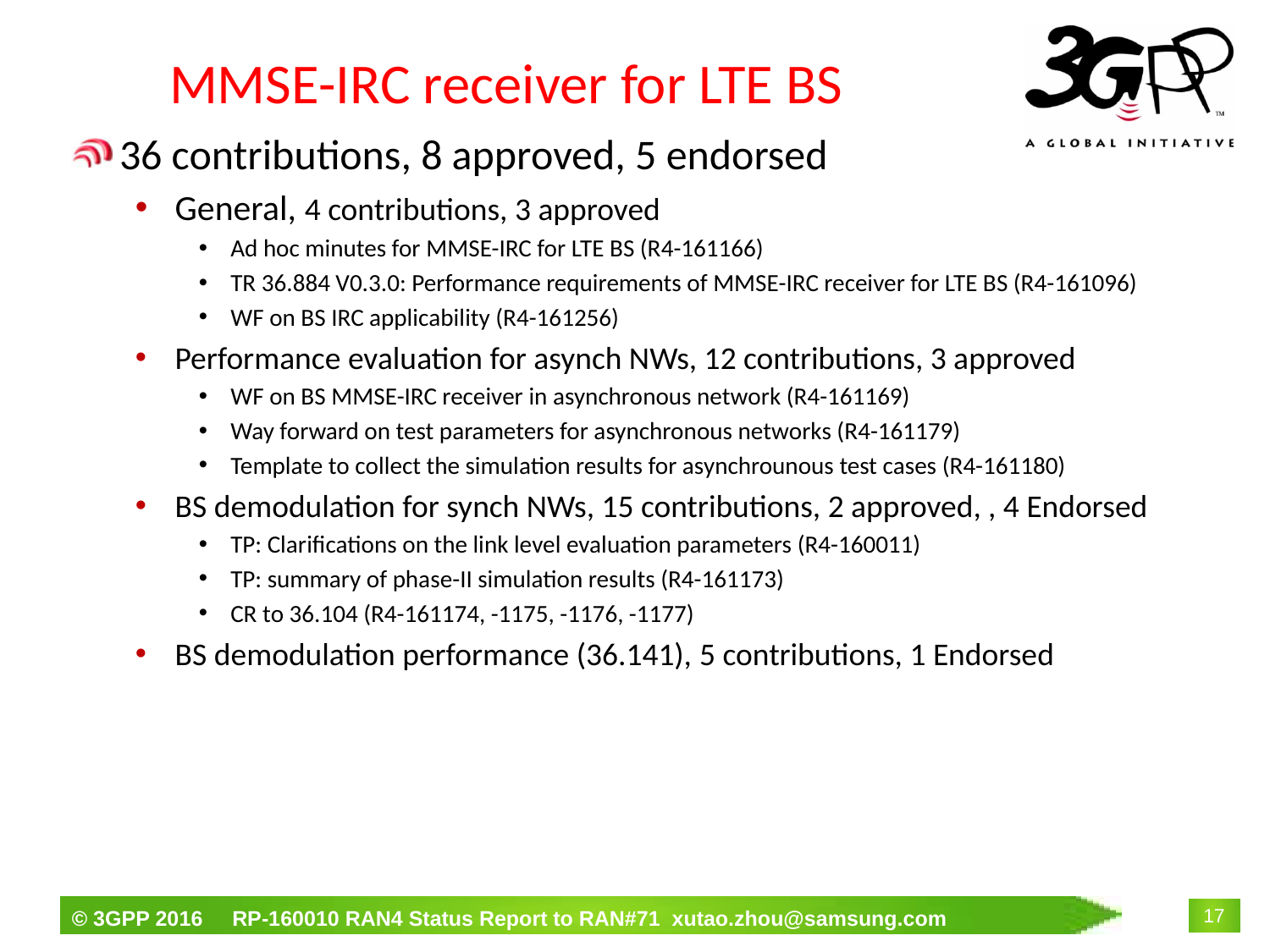

# MMSE-IRC receiver for LTE BS
36 contributions, 8 approved, 5 endorsed
General, 4 contributions, 3 approved
Ad hoc minutes for MMSE-IRC for LTE BS (R4-161166)
TR 36.884 V0.3.0: Performance requirements of MMSE-IRC receiver for LTE BS (R4-161096)
WF on BS IRC applicability (R4-161256)
Performance evaluation for asynch NWs, 12 contributions, 3 approved
WF on BS MMSE-IRC receiver in asynchronous network (R4-161169)
Way forward on test parameters for asynchronous networks (R4-161179)
Template to collect the simulation results for asynchrounous test cases (R4-161180)
BS demodulation for synch NWs, 15 contributions, 2 approved, , 4 Endorsed
TP: Clarifications on the link level evaluation parameters (R4-160011)
TP: summary of phase-II simulation results (R4-161173)
CR to 36.104 (R4-161174, -1175, -1176, -1177)
BS demodulation performance (36.141), 5 contributions, 1 Endorsed